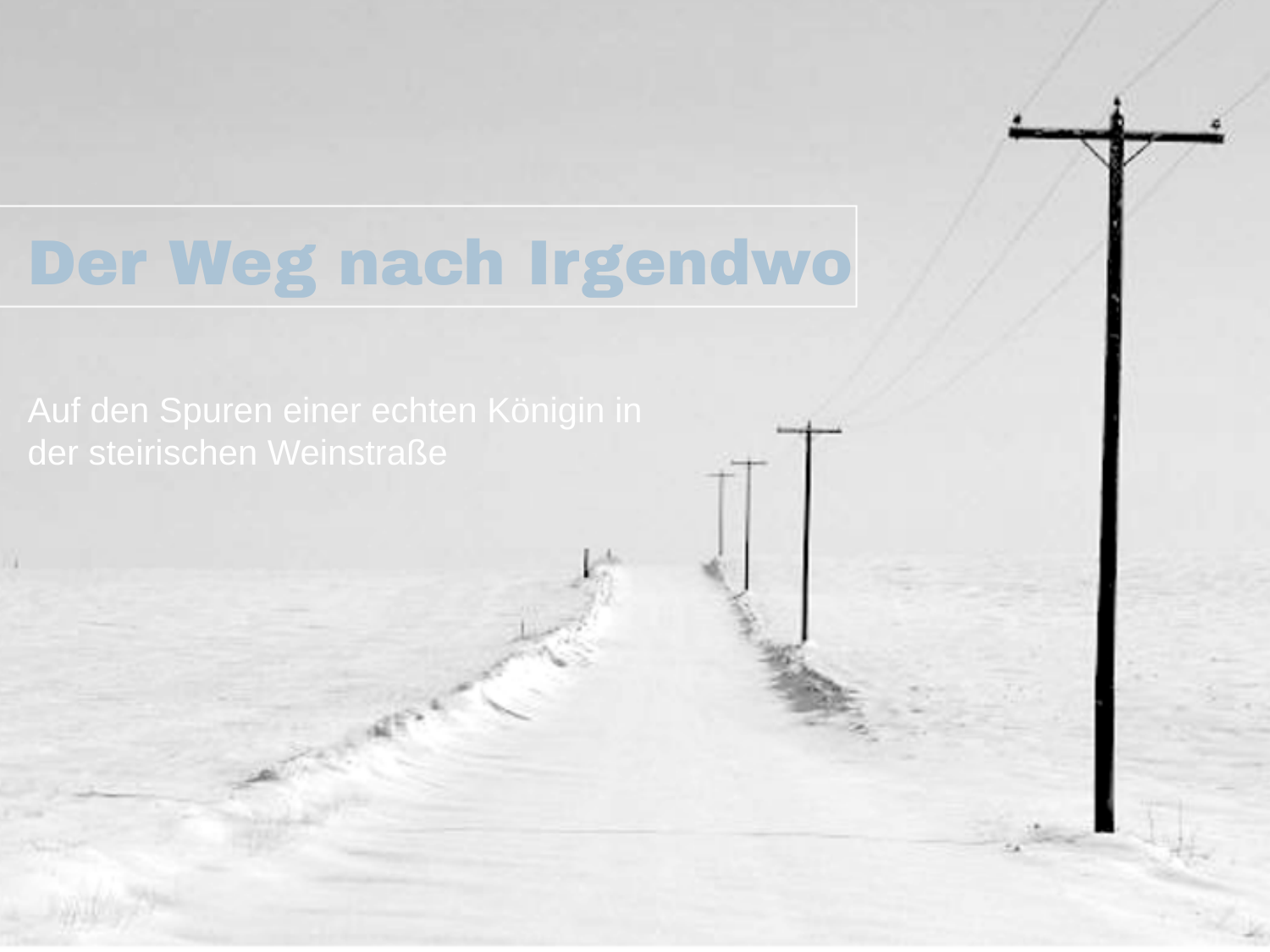

# Der Weg nach Irgendwo
Auf den Spuren einer echten Königin in
der steirischen Weinstraße